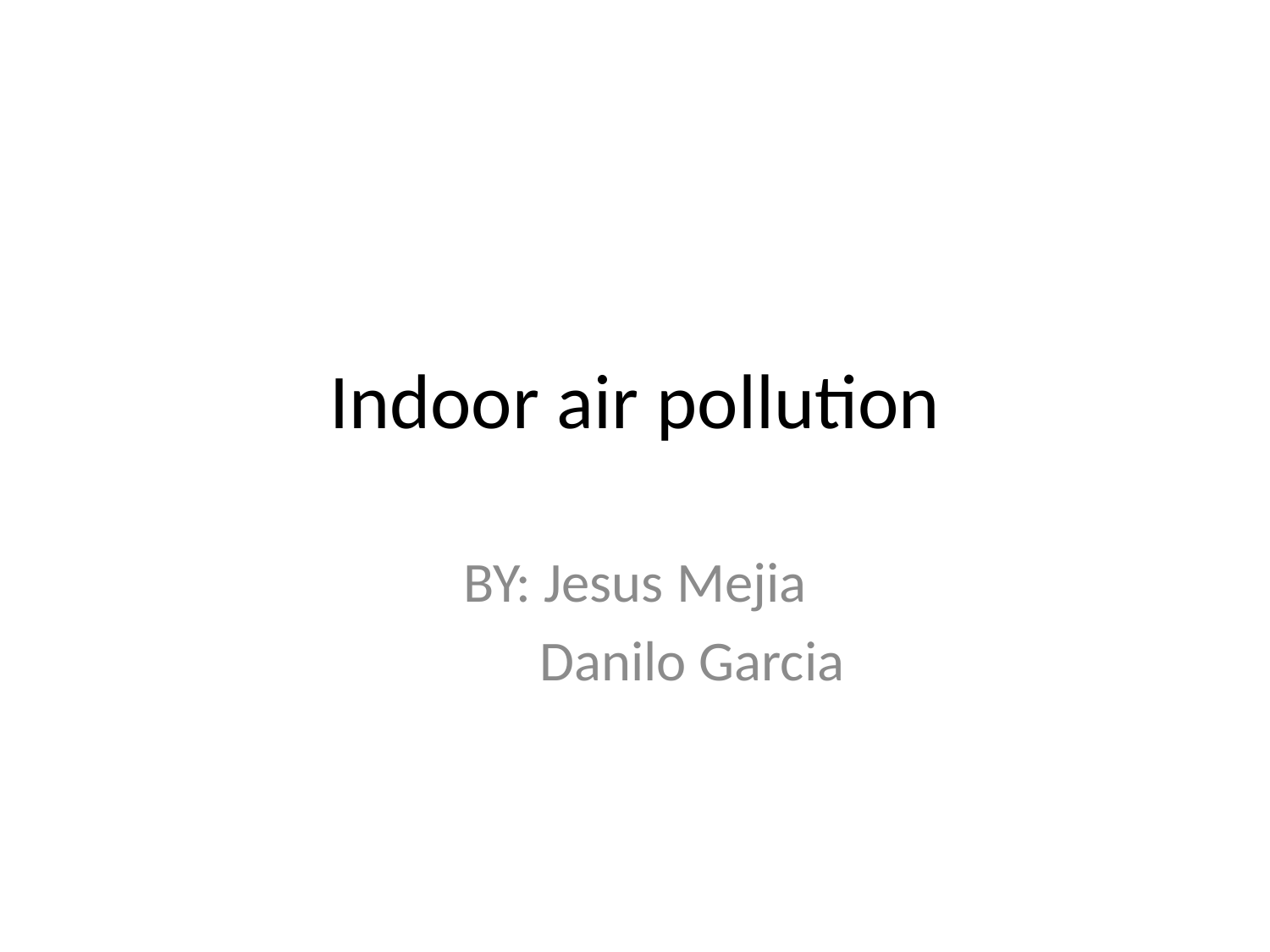

# Indoor air pollution
BY: Jesus Mejia
         Danilo Garcia